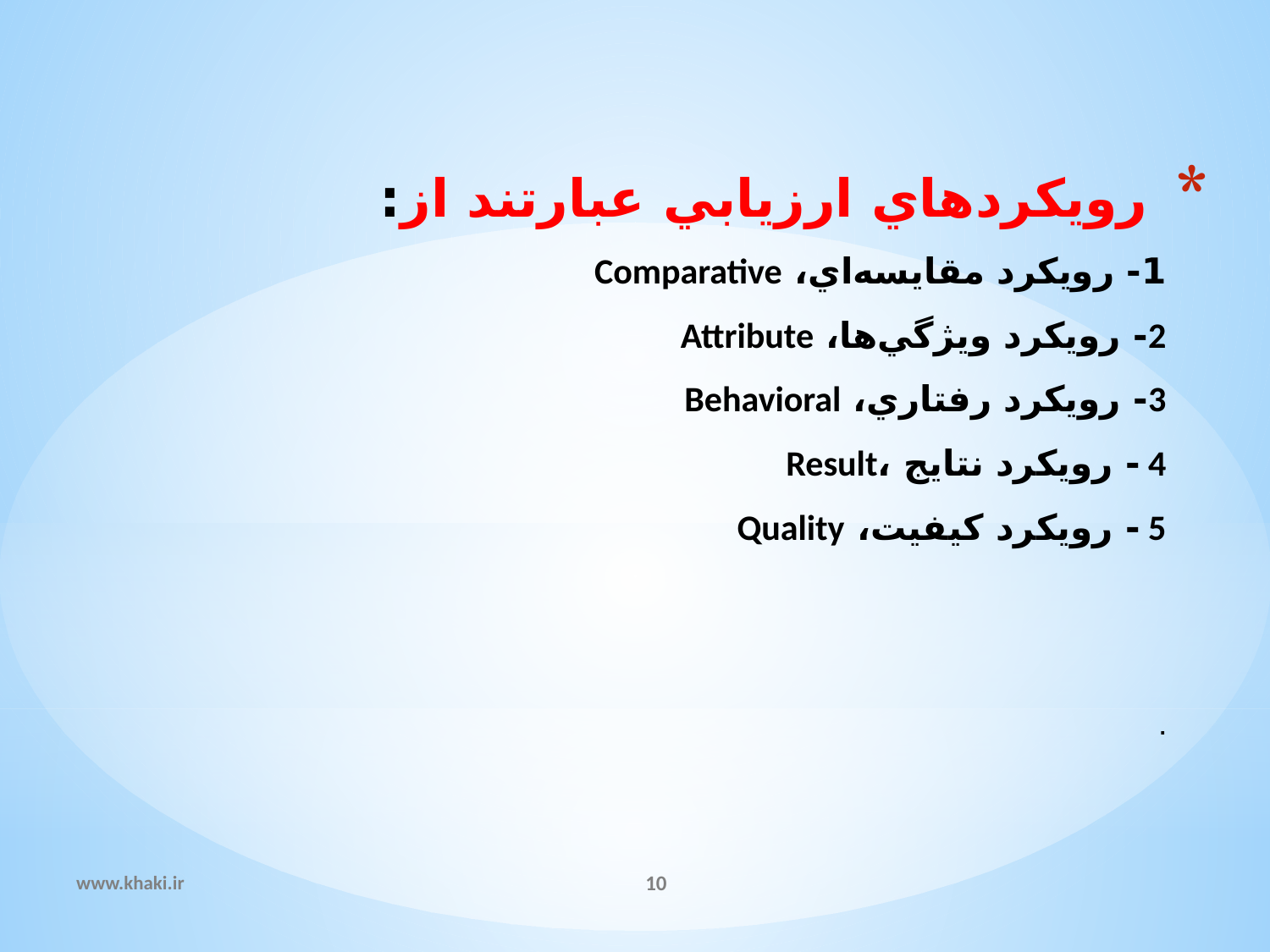

# رويكردهاي ارزيابي عبارتند از: 1- رويكرد مقايسه‌اي، Comparative 2- رويكرد ويژگي‌ها، Attribute 3- رويكرد رفتاري، Behavioral 4- رويكرد نتايج ،Result 5- رويكرد كيفيت، Quality .
www.khaki.ir
10